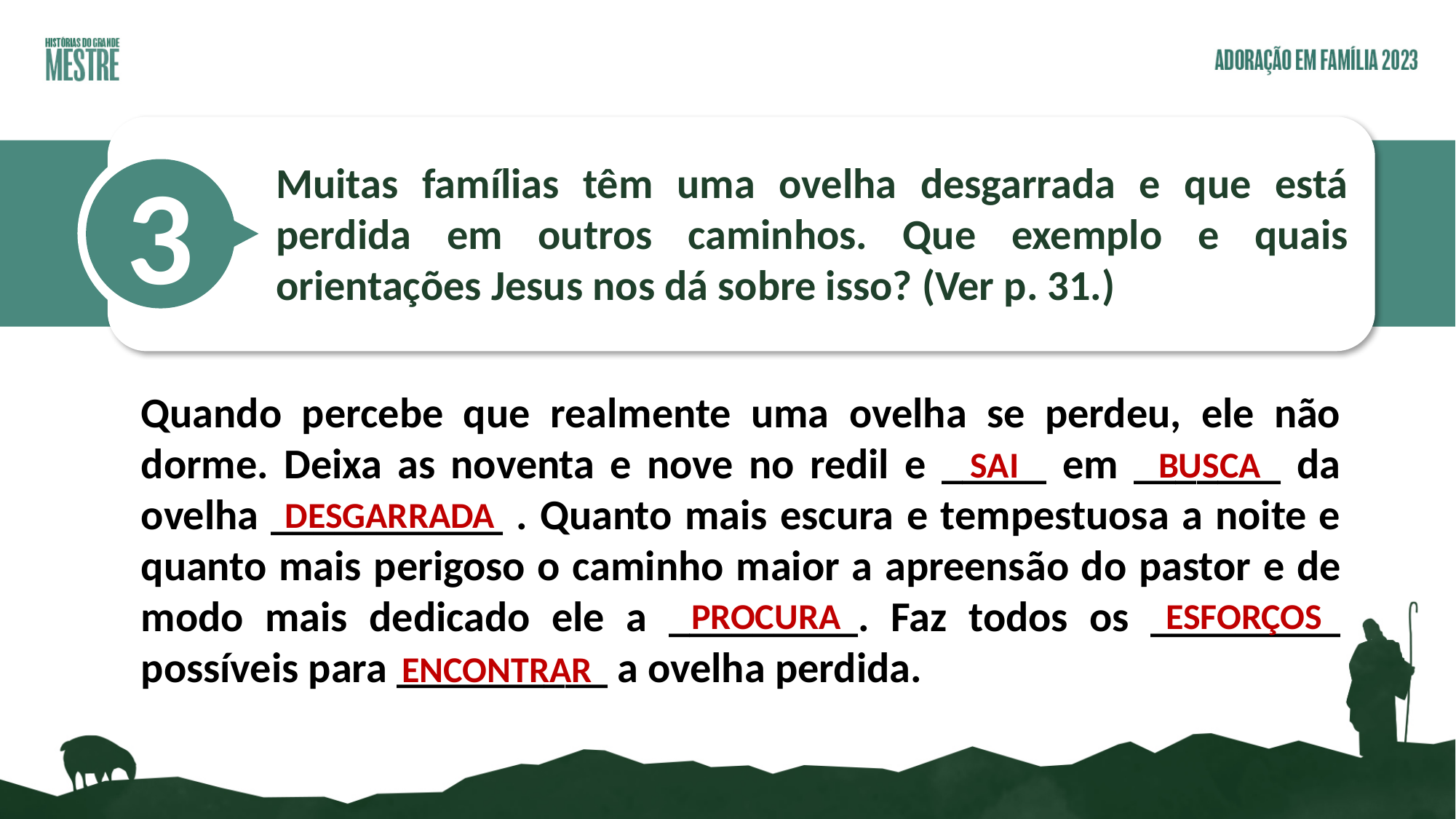

3
Muitas famílias têm uma ovelha desgarrada e que está perdida em outros caminhos. Que exemplo e quais orientações Jesus nos dá sobre isso? (Ver p. 31.)
Quando percebe que realmente uma ovelha se perdeu, ele não dorme. Deixa as noventa e nove no redil e _____ em _______ da ovelha ___________ . Quanto mais escura e tempestuosa a noite e quanto mais perigoso o caminho maior a apreensão do pastor e de modo mais dedicado ele a _________. Faz todos os _________ possíveis para __________ a ovelha perdida.
SAI
BUSCA
DESGARRADA
ESFORÇOS
PROCURA
ENCONTRAR